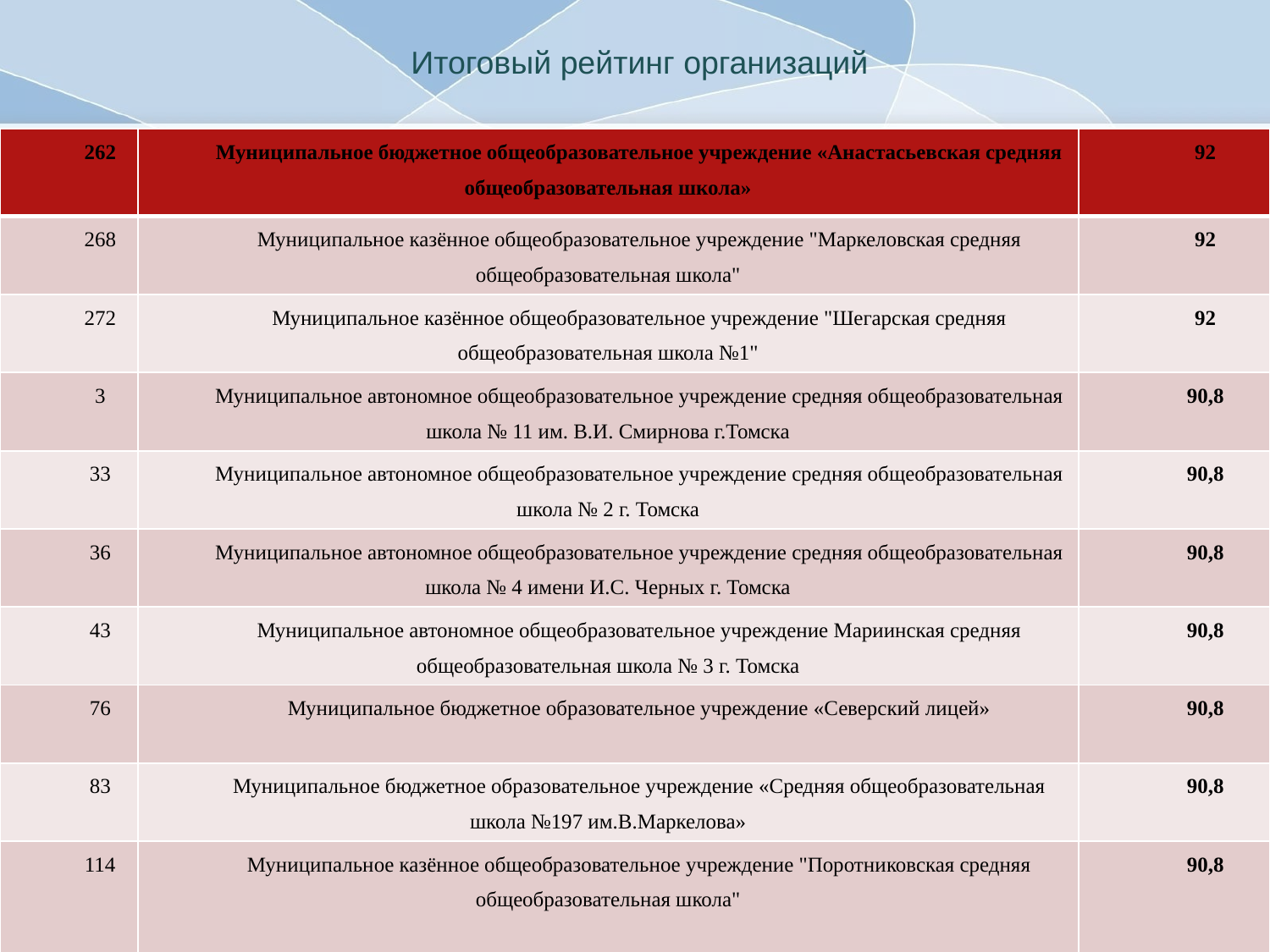

# Итоговый рейтинг организаций
| 262 | Муниципальное бюджетное общеобразовательное учреждение «Анастасьевская средняя общеобразовательная школа» | 92 |
| --- | --- | --- |
| 268 | Муниципальное казённое общеобразовательное учреждение "Маркеловская средняя общеобразовательная школа" | 92 |
| 272 | Муниципальное казённое общеобразовательное учреждение "Шегарская средняя общеобразовательная школа №1" | 92 |
| 3 | Муниципальное автономное общеобразовательное учреждение средняя общеобразовательная школа № 11 им. В.И. Смирнова г.Томска | 90,8 |
| 33 | Муниципальное автономное общеобразовательное учреждение средняя общеобразовательная школа № 2 г. Томска | 90,8 |
| 36 | Муниципальное автономное общеобразовательное учреждение средняя общеобразовательная школа № 4 имени И.С. Черных г. Томска | 90,8 |
| 43 | Муниципальное автономное общеобразовательное учреждение Мариинская средняя общеобразовательная школа № 3 г. Томска | 90,8 |
| 76 | Муниципальное бюджетное образовательное учреждение «Северский лицей» | 90,8 |
| 83 | Муниципальное бюджетное образовательное учреждение «Средняя общеобразовательная школа №197 им.В.Маркелова» | 90,8 |
| 114 | Муниципальное казённое общеобразовательное учреждение "Поротниковская средняя общеобразовательная школа" | 90,8 |